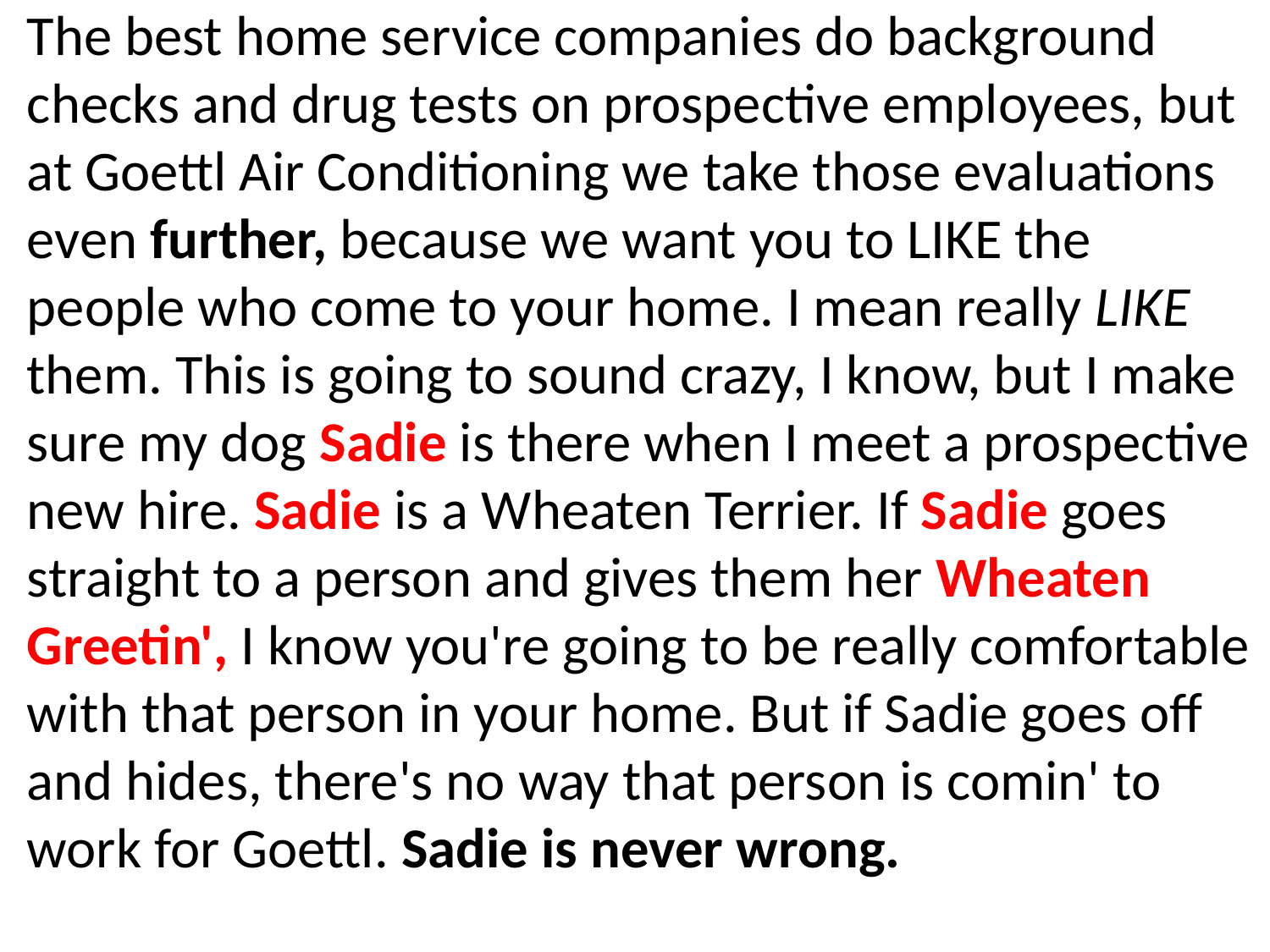

The best home service companies do background checks and drug tests on prospective employees, but at Goettl Air Conditioning we take those evaluations even further, because we want you to LIKE the people who come to your home. I mean really LIKE them. This is going to sound crazy, I know, but I make sure my dog Sadie is there when I meet a prospective new hire. Sadie is a Wheaten Terrier. If Sadie goes straight to a person and gives them her Wheaten Greetin', I know you're going to be really comfortable with that person in your home. But if Sadie goes off and hides, there's no way that person is comin' to work for Goettl. Sadie is never wrong.